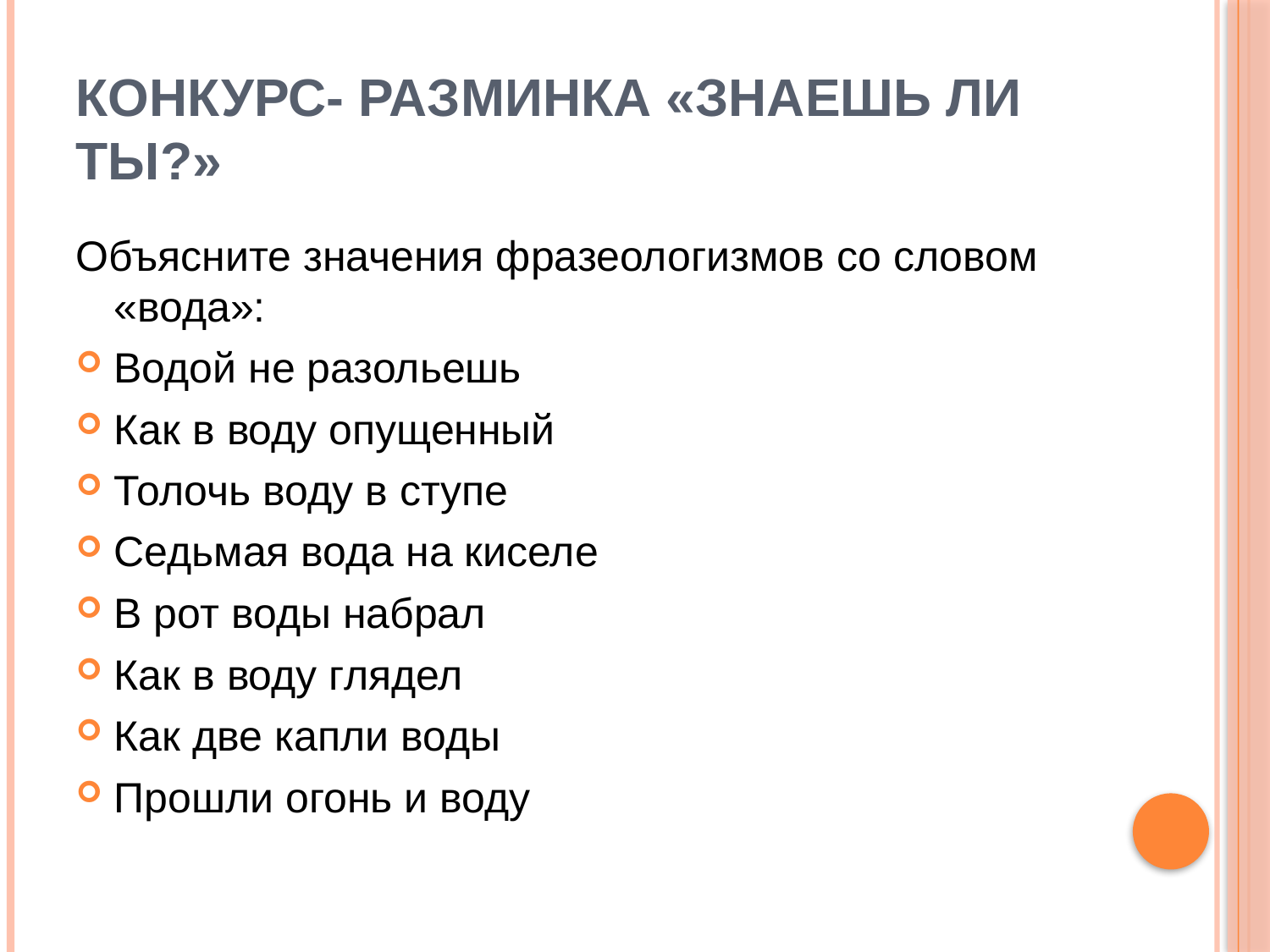

# Конкурс- разминка «Знаешь ли ты?»
Объясните значения фразеологизмов со словом «вода»:
Водой не разольешь
Как в воду опущенный
Толочь воду в ступе
Седьмая вода на киселе
В рот воды набрал
Как в воду глядел
Как две капли воды
Прошли огонь и воду